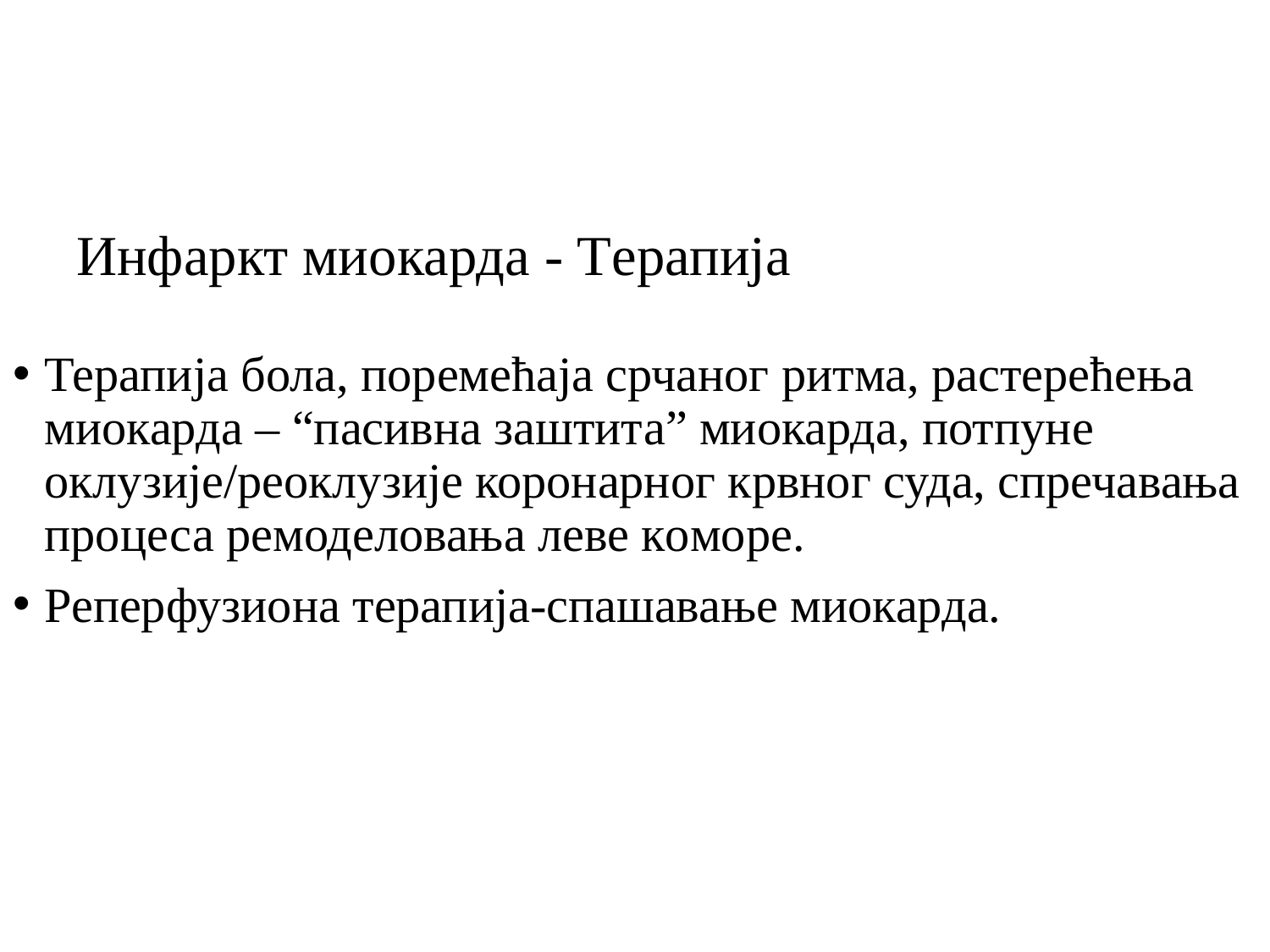

# Инфаркт миокарда - Tерапија

Терапија бола, поремећаја срчаног ритма, растерећења миокарда – “пасивна заштита” миокарда, потпуне оклузије/реоклузије коронарног крвног суда, спречавања процеса ремоделовања леве кoморе.
Реперфузиона терапија-спашавање миокарда.